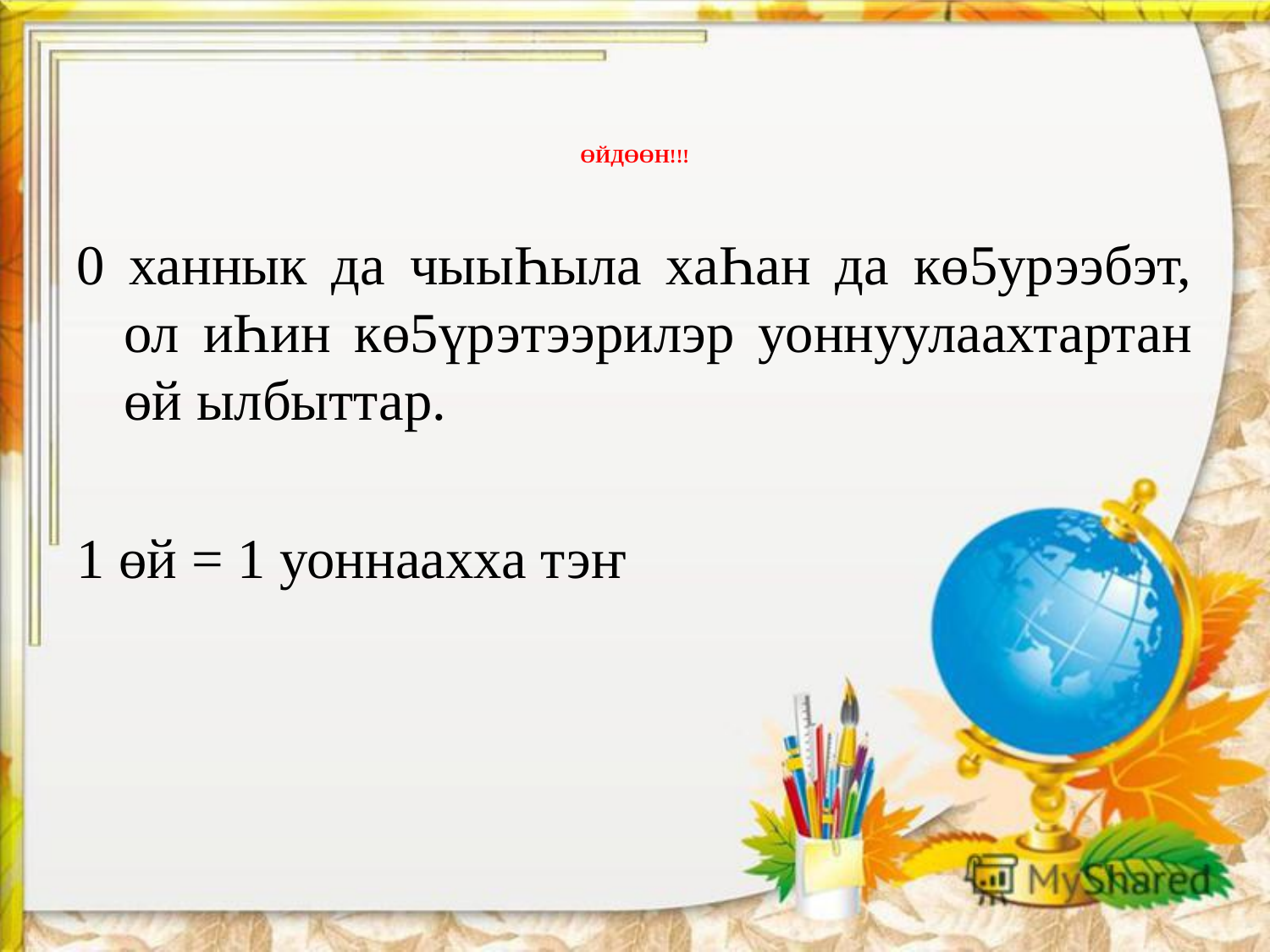

# ӨЙДӨӨН!!!
0 ханнык да чыыҺыла хаҺан да кө5урээбэт, ол иҺин кө5үрэтээрилэр уоннуулаахтартан өй ылбыттар.

1 өй = 1 уоннаахха тэҥ